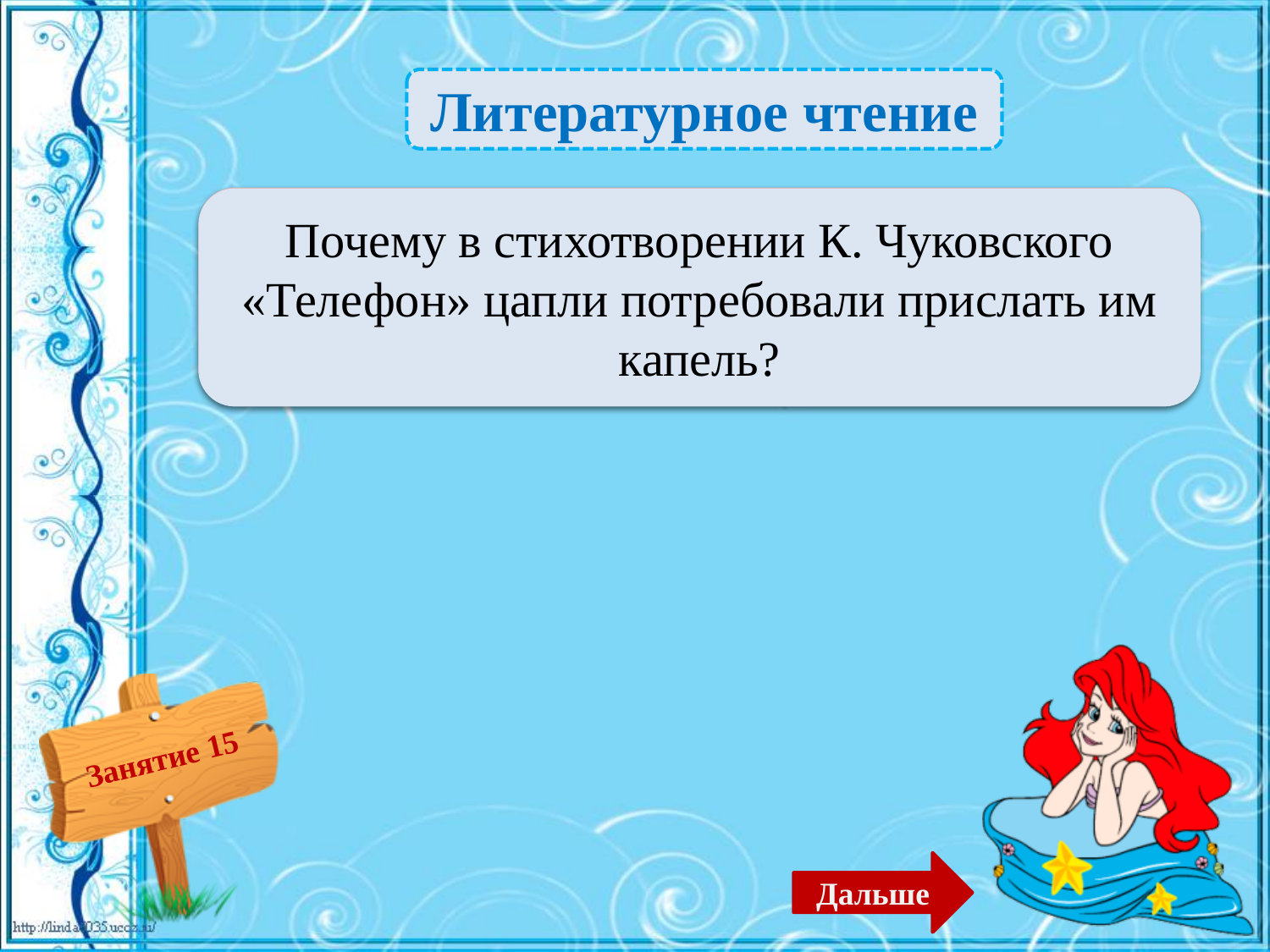

Литературное чтение
 Они объелись лягушками, и у них животы разболелись. – 2б.
Почему в стихотворении К. Чуковского «Телефон» цапли потребовали прислать им капель?

Дальше